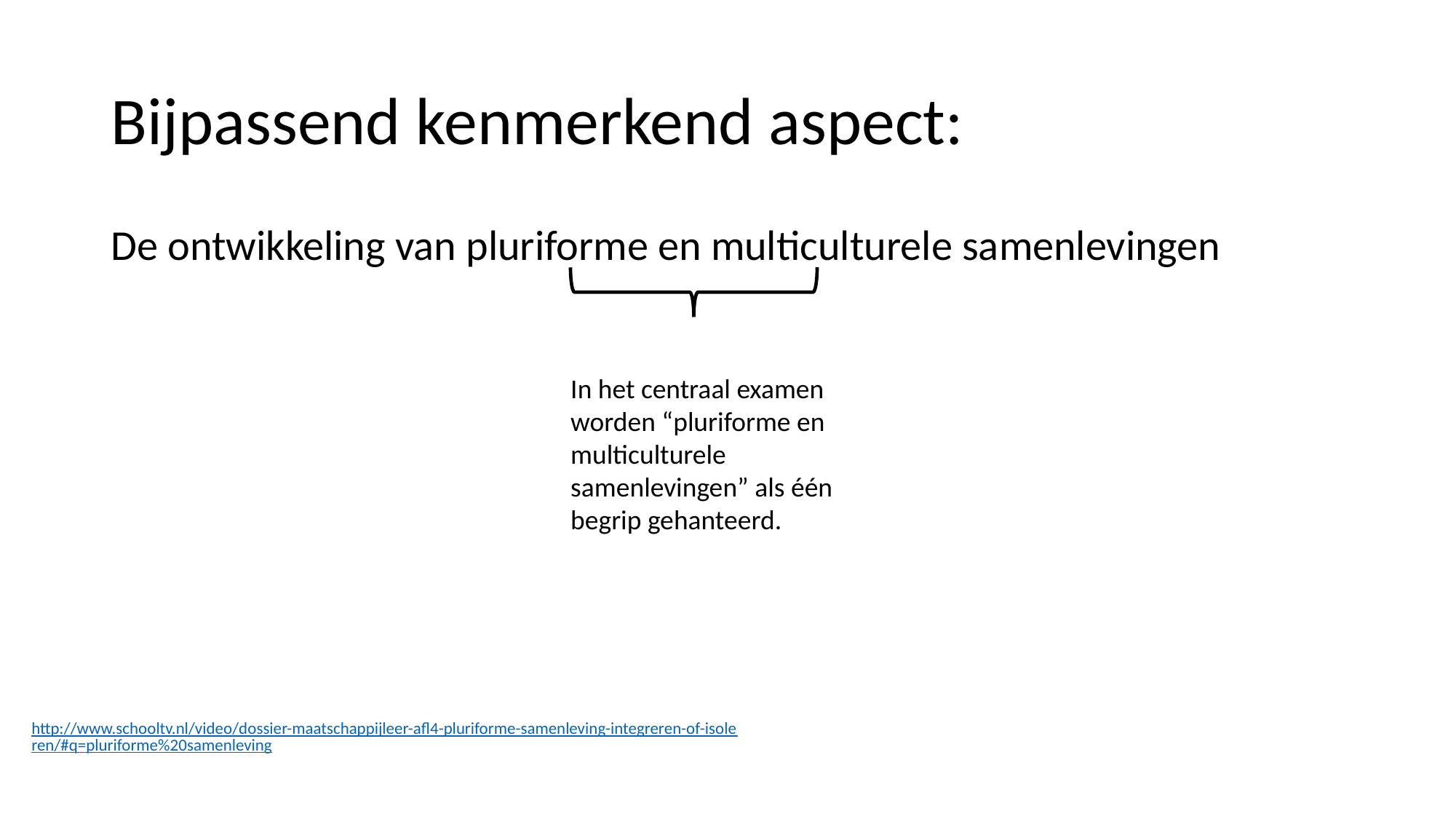

# Bijpassend kenmerkend aspect:

De ontwikkeling van pluriforme en multiculturele samenlevingen
In het centraal examen worden “pluriforme en multiculturele samenlevingen” als één begrip gehanteerd.
http://www.schooltv.nl/video/dossier-maatschappijleer-afl4-pluriforme-samenleving-integreren-of-isoleren/#q=pluriforme%20samenleving